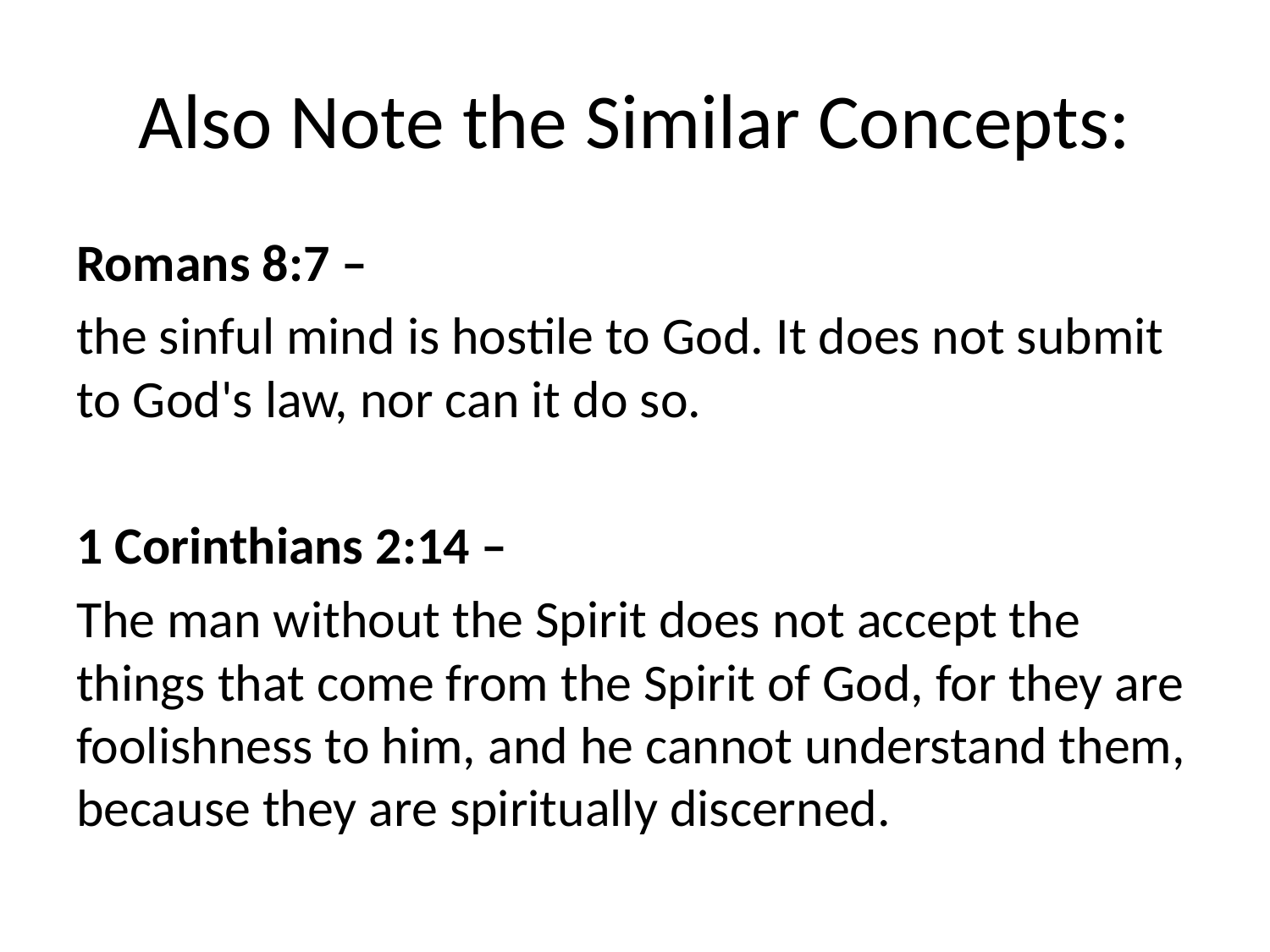

# Also Note the Similar Concepts:
Romans 8:7 –
the sinful mind is hostile to God. It does not submit to God's law, nor can it do so.

1 Corinthians 2:14 –
The man without the Spirit does not accept the things that come from the Spirit of God, for they are foolishness to him, and he cannot understand them, because they are spiritually discerned.